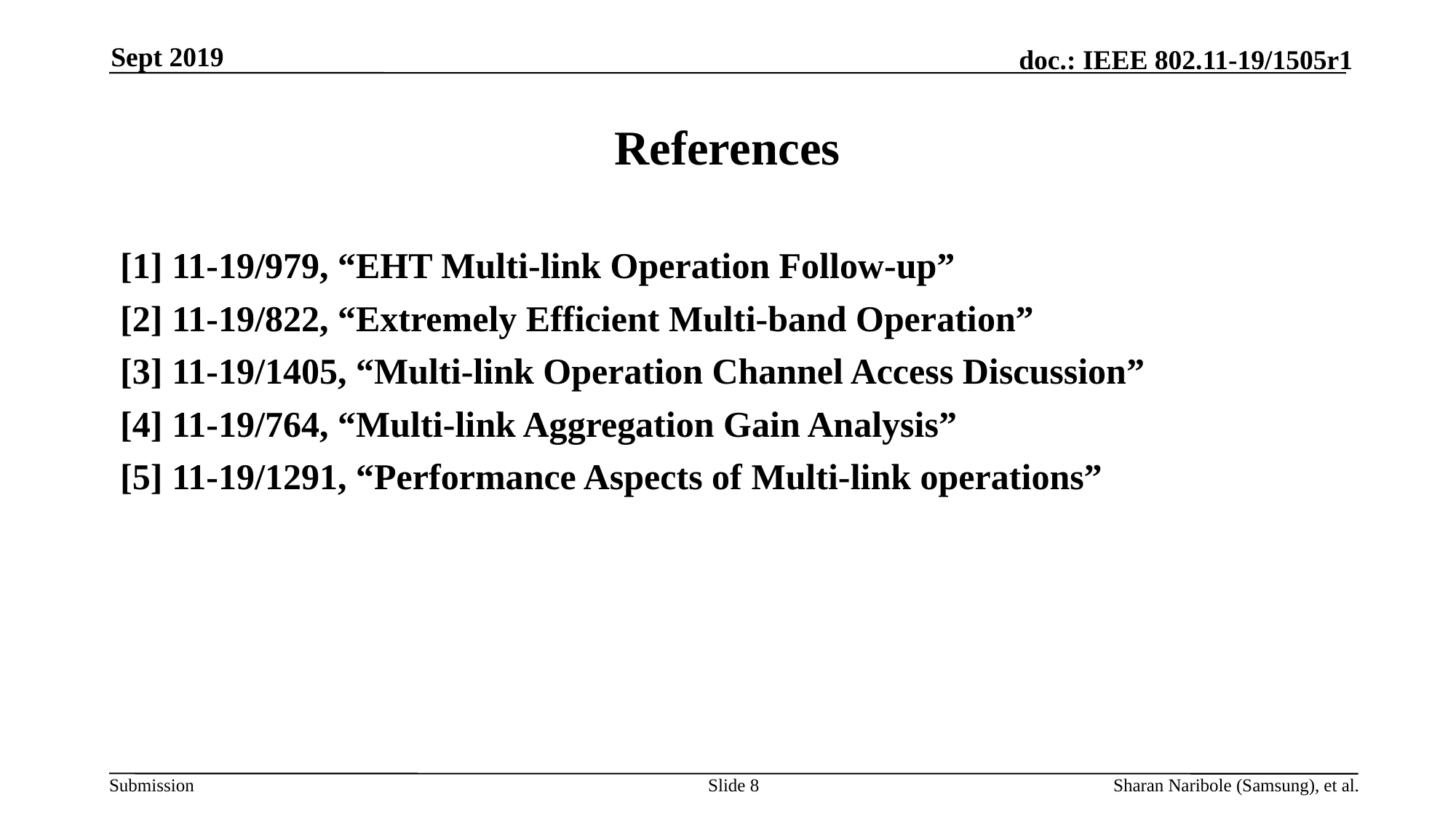

Sept 2019
# References
[1] 11-19/979, “EHT Multi-link Operation Follow-up”
[2] 11-19/822, “Extremely Efficient Multi-band Operation”
[3] 11-19/1405, “Multi-link Operation Channel Access Discussion”
[4] 11-19/764, “Multi-link Aggregation Gain Analysis”
[5] 11-19/1291, “Performance Aspects of Multi-link operations”
Slide 8
Sharan Naribole (Samsung), et al.